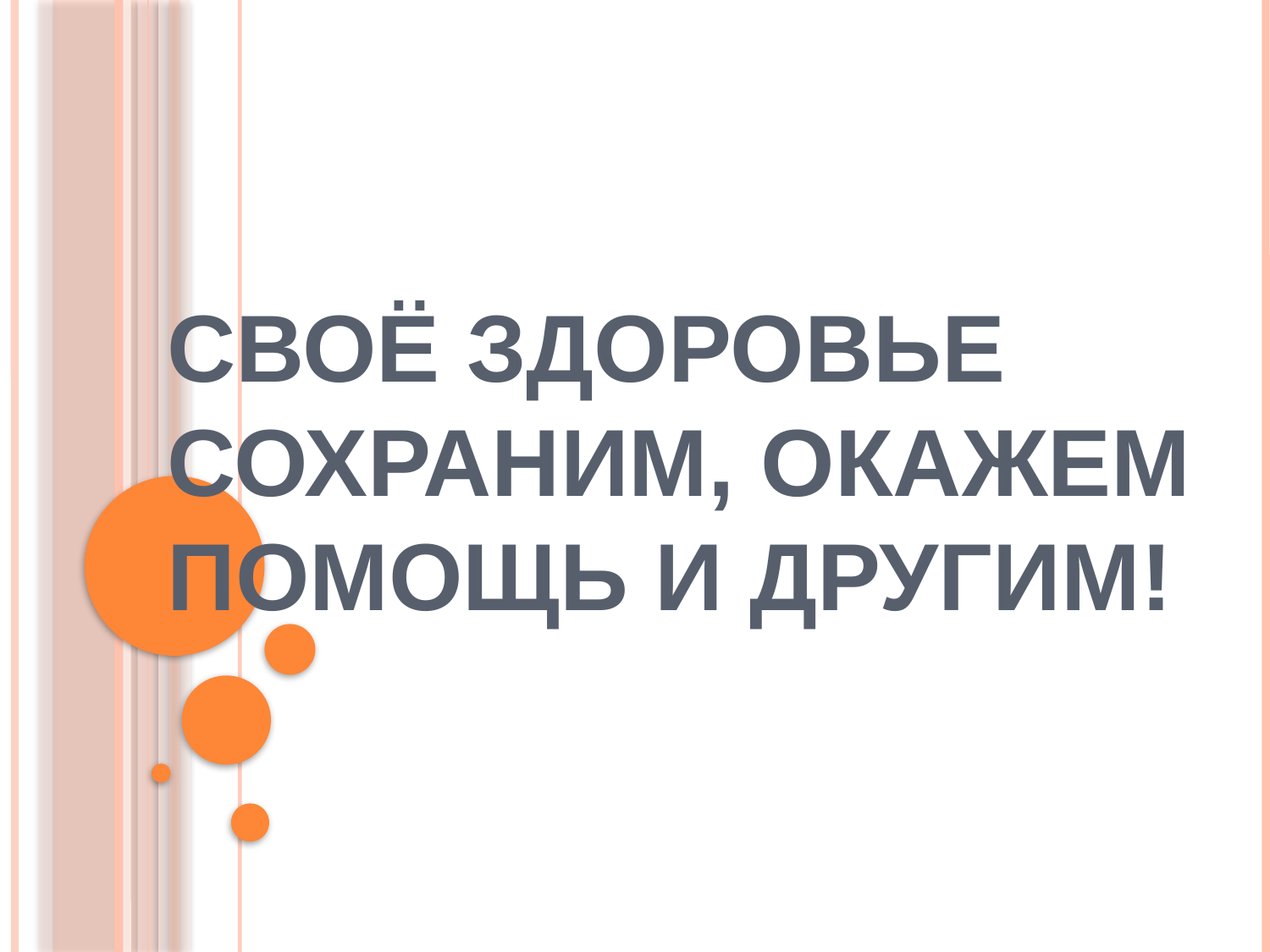

# Своё здоровье сохраним, окажем помощь и другим!